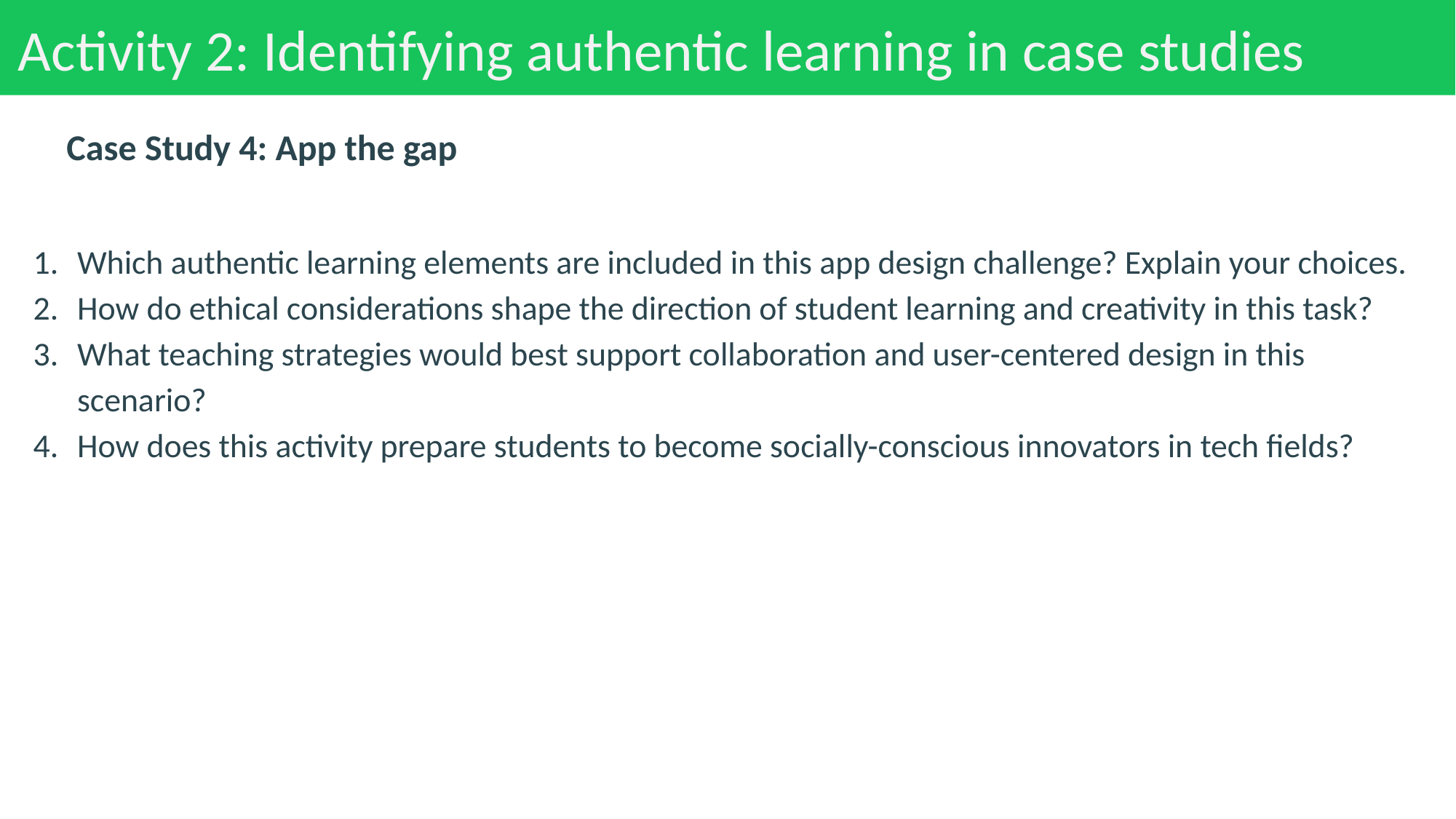

# Activity 2: Identifying authentic learning in case studies
Case Study 4: App the gap

Which authentic learning elements are included in this app design challenge? Explain your choices.
How do ethical considerations shape the direction of student learning and creativity in this task?
What teaching strategies would best support collaboration and user-centered design in this scenario?
How does this activity prepare students to become socially-conscious innovators in tech fields?